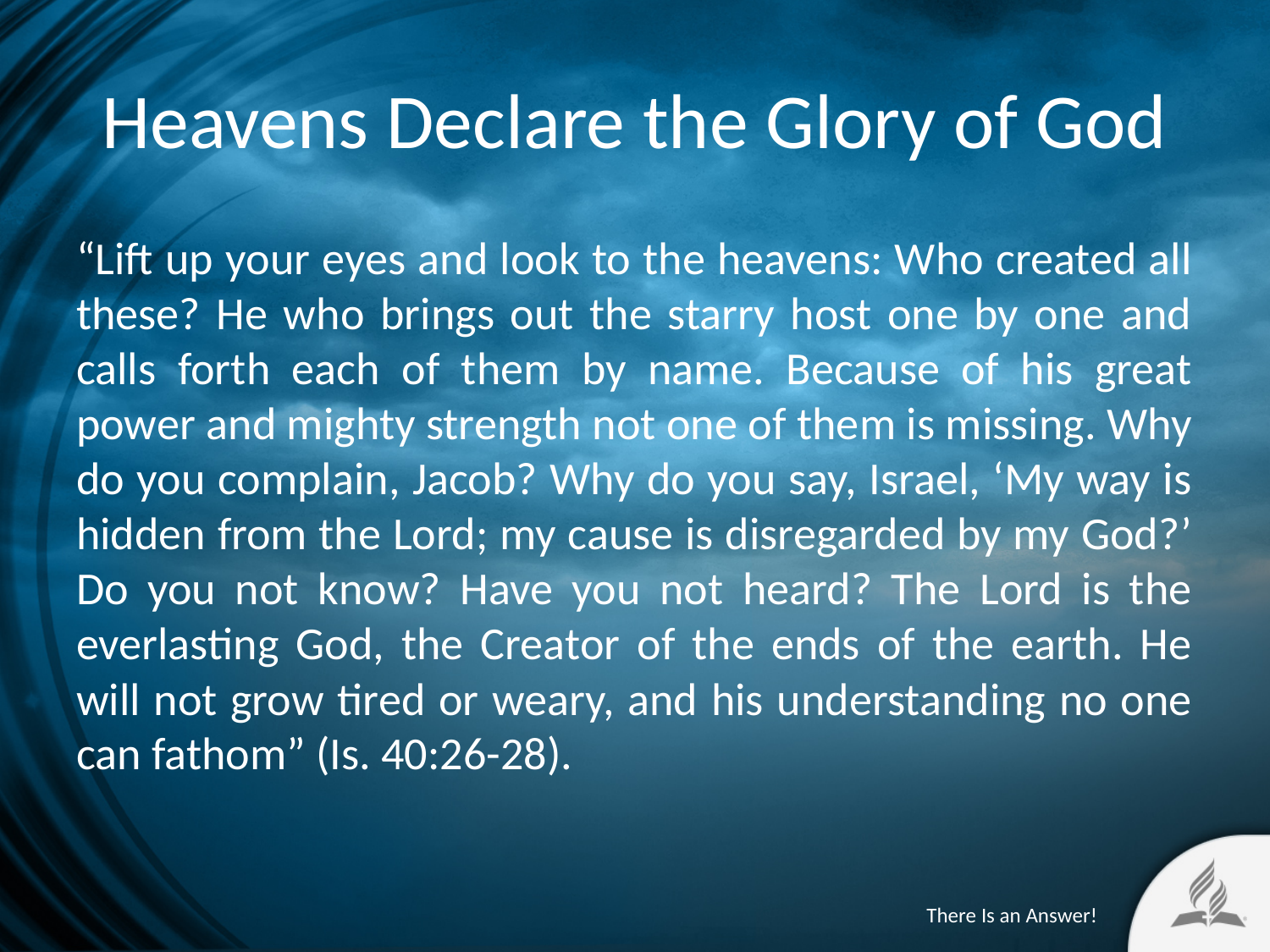

# Heavens Declare the Glory of God
“Lift up your eyes and look to the heavens: Who created all these? He who brings out the starry host one by one and calls forth each of them by name. Because of his great power and mighty strength not one of them is missing. Why do you complain, Jacob? Why do you say, Israel, ‘My way is hidden from the Lord; my cause is disregarded by my God?’ Do you not know? Have you not heard? The Lord is the everlasting God, the Creator of the ends of the earth. He will not grow tired or weary, and his understanding no one can fathom” (Is. 40:26-28).
There Is an Answer!